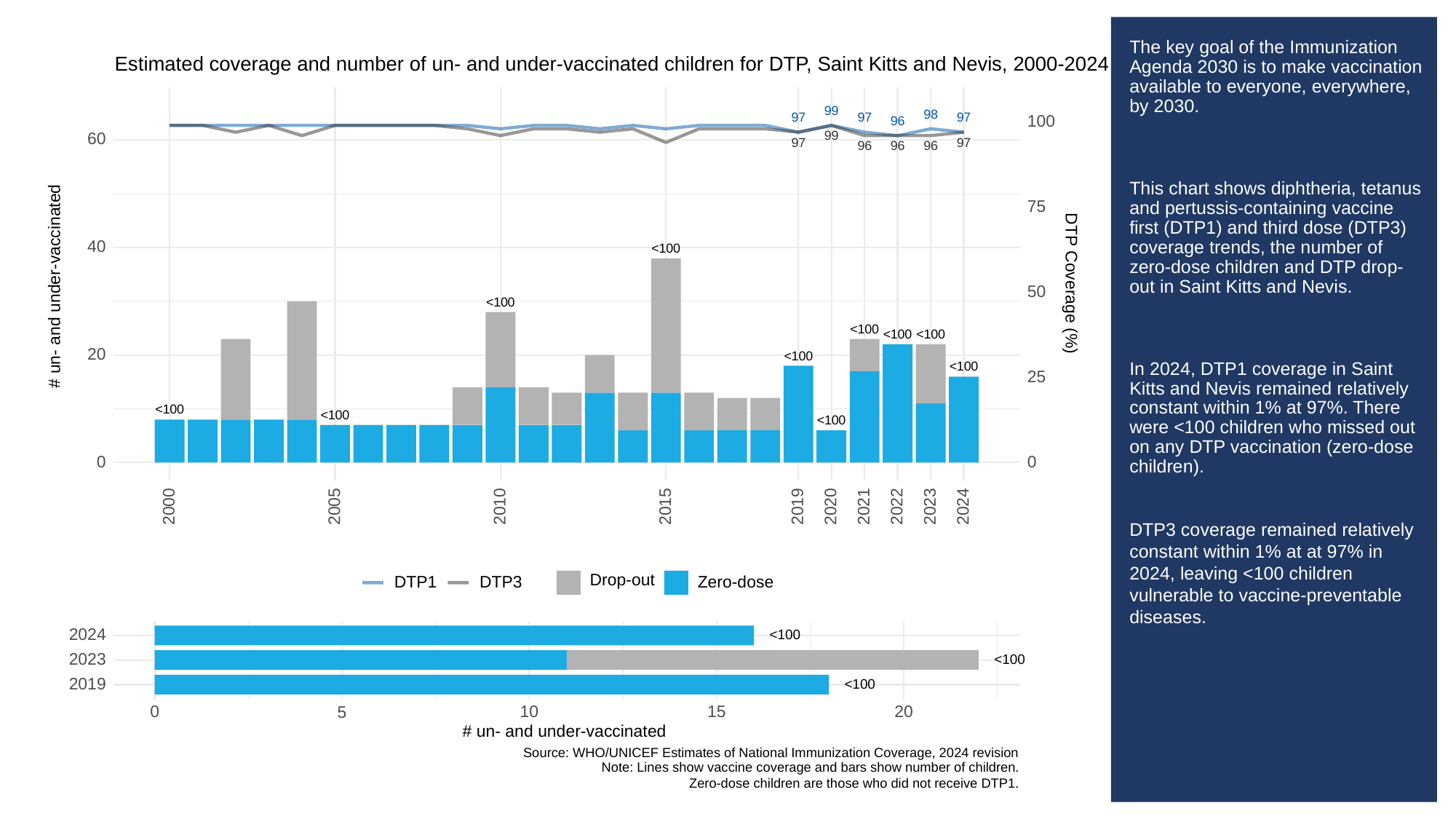

# The key goal of the Immunization Agenda 2030 is to make vaccination available to everyone, everywhere, by 2030.

This chart shows diphtheria, tetanus and pertussis-containing vaccine first (DTP1) and third dose (DTP3) coverage trends, the number of zero-dose children and DTP drop-out in Saint Kitts and Nevis.

In 2024, DTP1 coverage in Saint Kitts and Nevis remained relatively constant within 1% at 97%. There were <100 children who missed out on any DTP vaccination (zero-dose children).

DTP3 coverage remained relatively constant within 1% at at 97% in 2024, leaving <100 children vulnerable to vaccine-preventable diseases.

Estimated coverage and number of un- and under-vaccinated children for DTP, Saint Kitts and Nevis, 2000-2024

99
98
97
97
97
100
96

99
60
97
97

96
96
96

75
40
<100

DTP Coverage (%)
# un- and under-vaccinated
50
<100

<100
<100
<100

20
<100

<100

25

<100

<100
<100

0
0

2023
2000
2005
2010
2015
2019
2020
2021
2022
2024

Drop-out
DTP3
Zero-dose
DTP1

2024
<100

2023
<100

2019
<100

0
10
15
20
5
# un- and under-vaccinated
Source: WHO/UNICEF Estimates of National Immunization Coverage, 2024 revision
Note: Lines show vaccine coverage and bars show number of children.
Zero-dose children are those who did not receive DTP1.